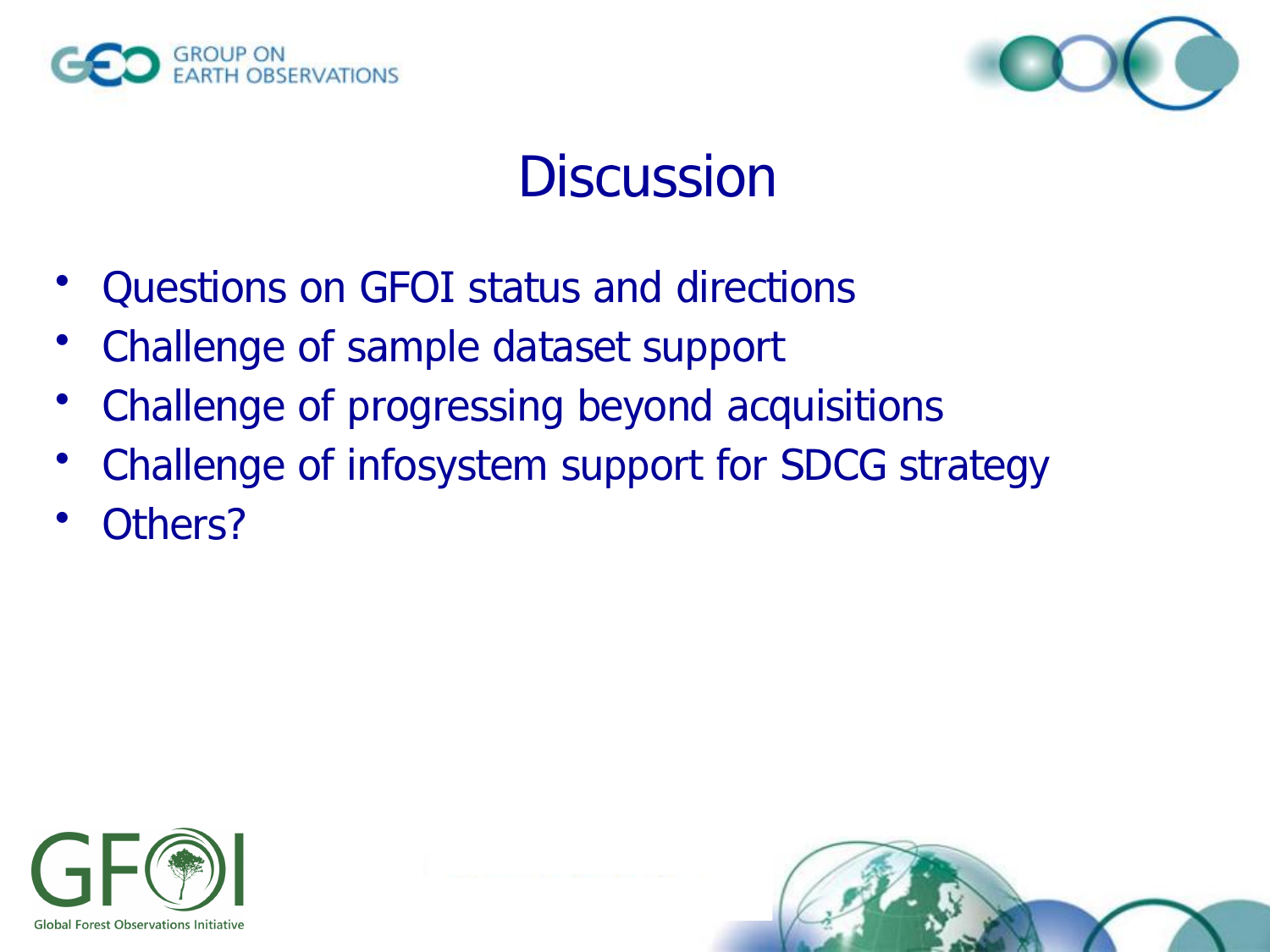

# Discussion
Questions on GFOI status and directions
Challenge of sample dataset support
Challenge of progressing beyond acquisitions
Challenge of infosystem support for SDCG strategy
Others?

© GEO Secretariat